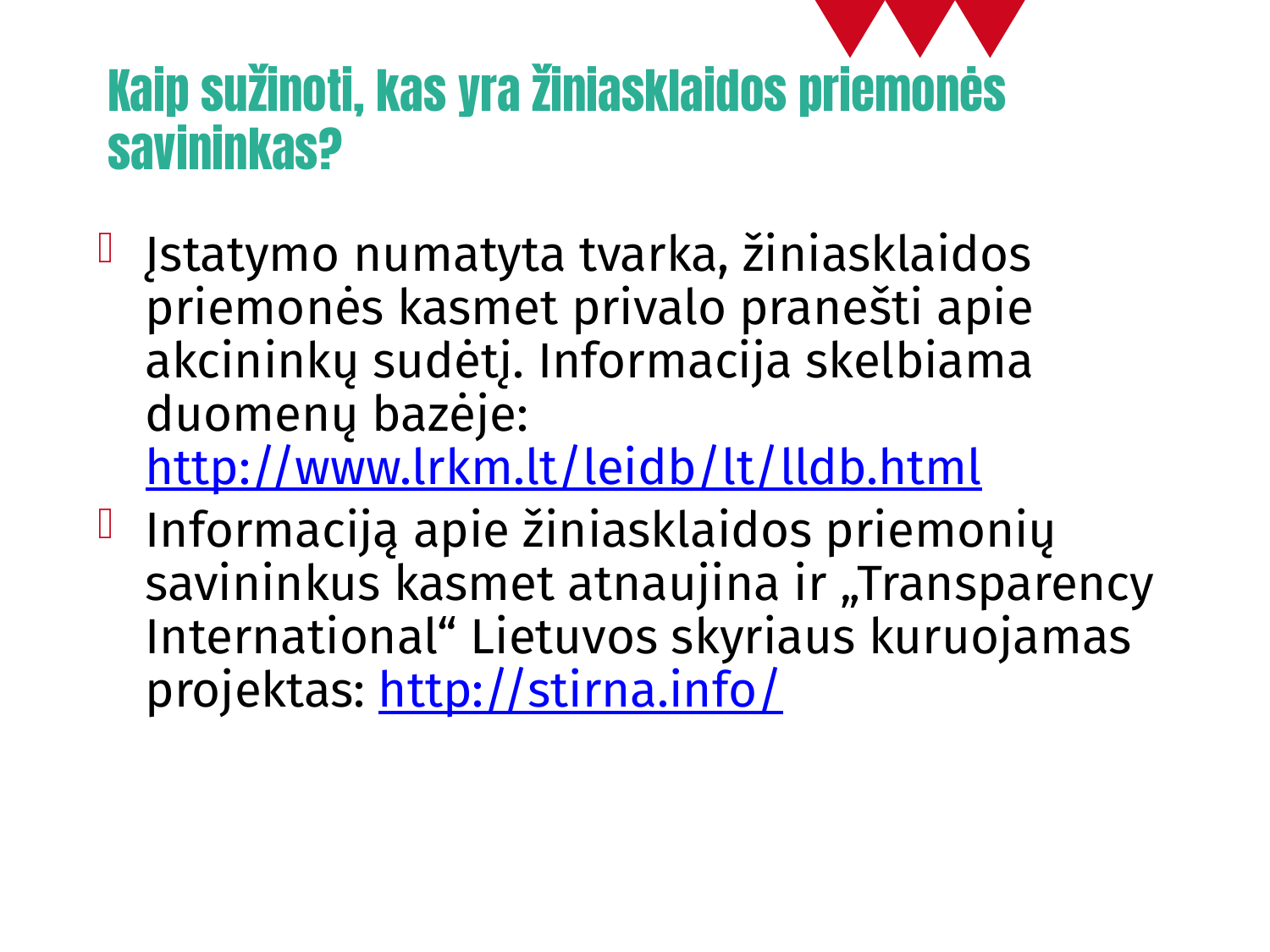

# Kaip sužinoti, kas yra žiniasklaidos priemonės savininkas?
Įstatymo numatyta tvarka, žiniasklaidos priemonės kasmet privalo pranešti apie akcininkų sudėtį. Informacija skelbiama duomenų bazėje: http://www.lrkm.lt/leidb/lt/lldb.html
Informaciją apie žiniasklaidos priemonių savininkus kasmet atnaujina ir „Transparency International“ Lietuvos skyriaus kuruojamas projektas: http://stirna.info/